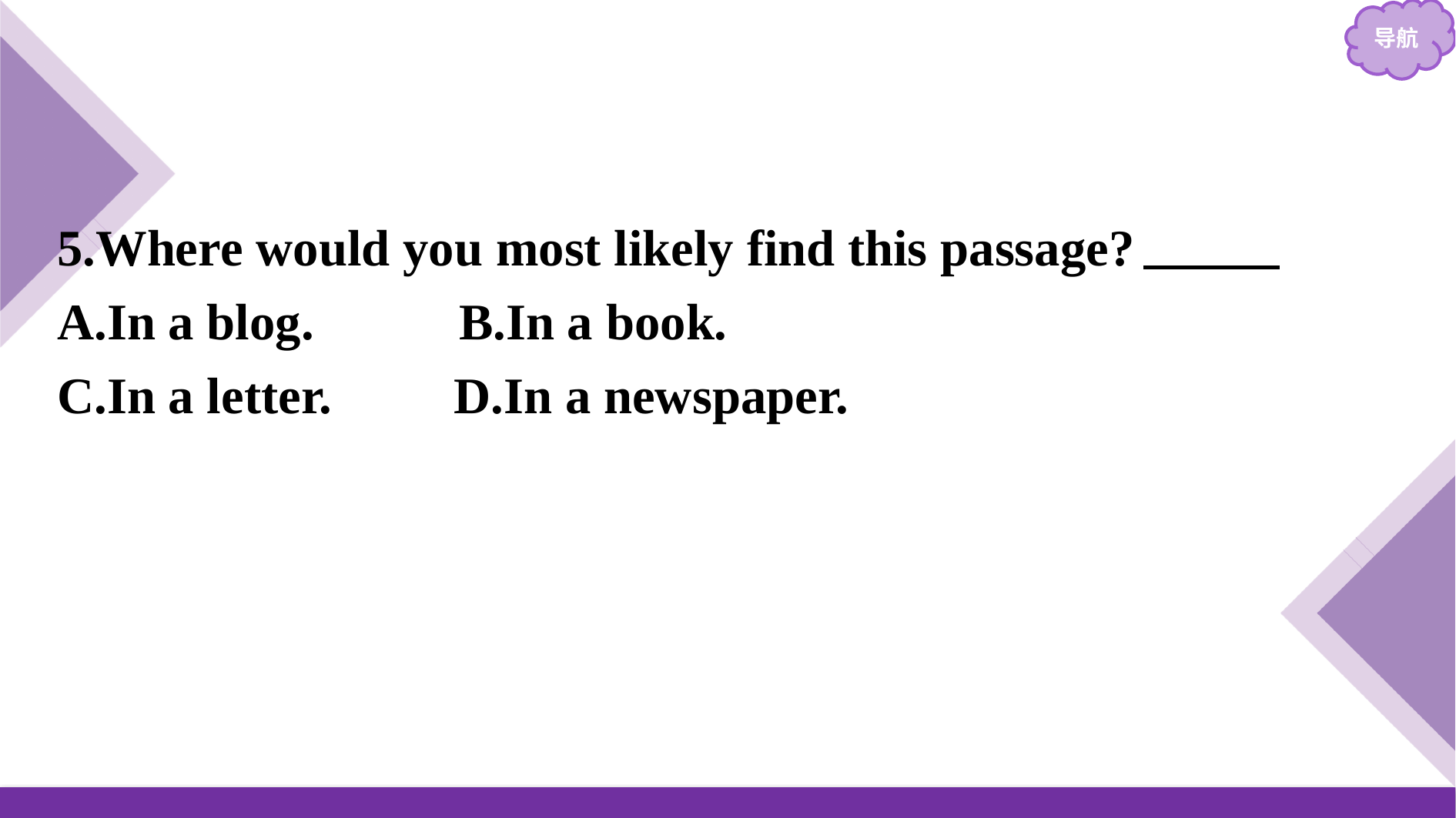

5.Where would you most likely find this passage?　D
A.In a blog.	          B.In a book.
C.In a letter.	D.In a newspaper.